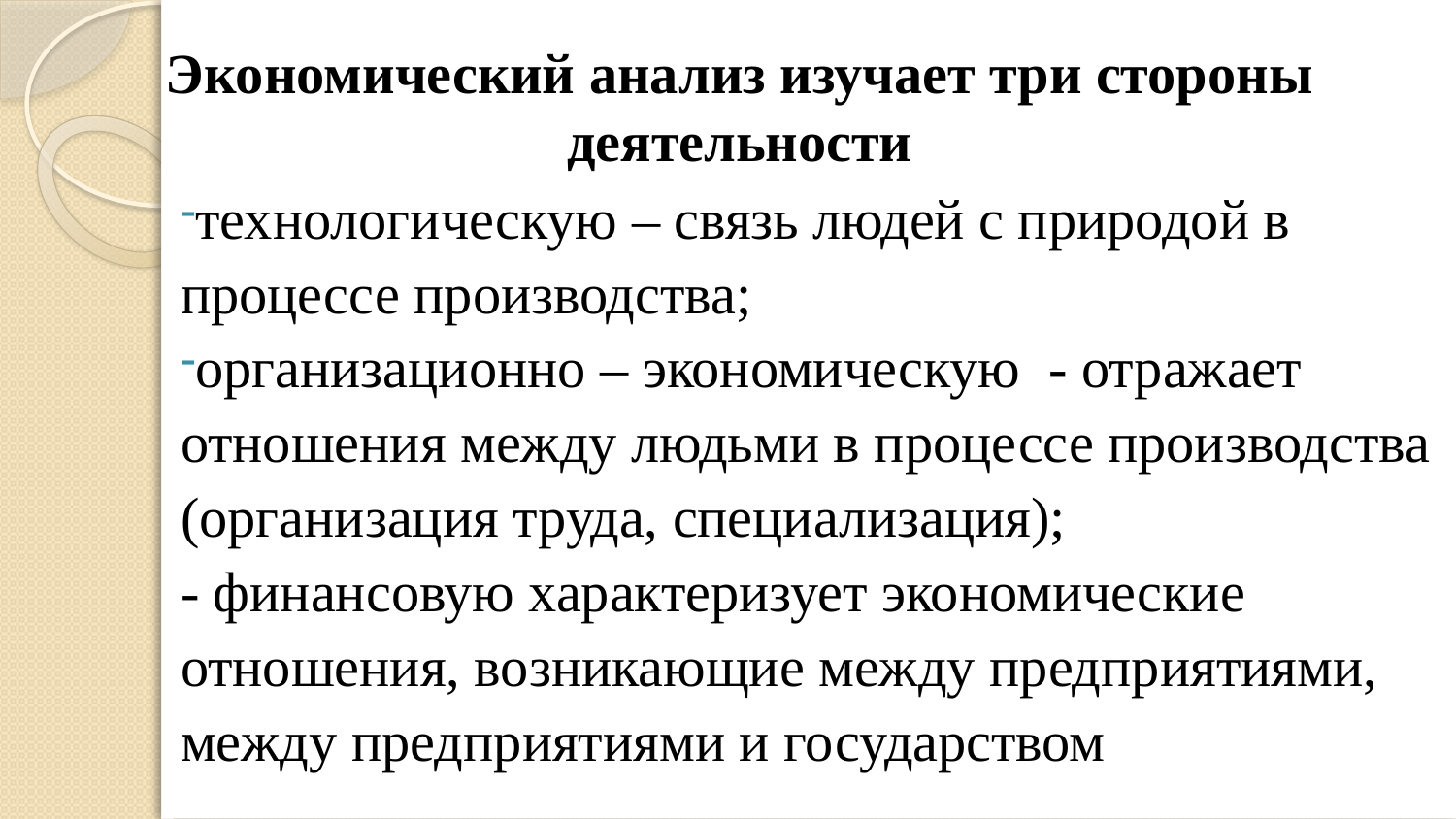

Экономический анализ изучает три стороны деятельности
технологическую – связь людей с природой в процессе производства;
организационно – экономическую  - отражает отношения между людьми в процессе производства (организация труда, специализация);
- финансовую характеризует экономические отношения, возникающие между предприятиями, между предприятиями и государством